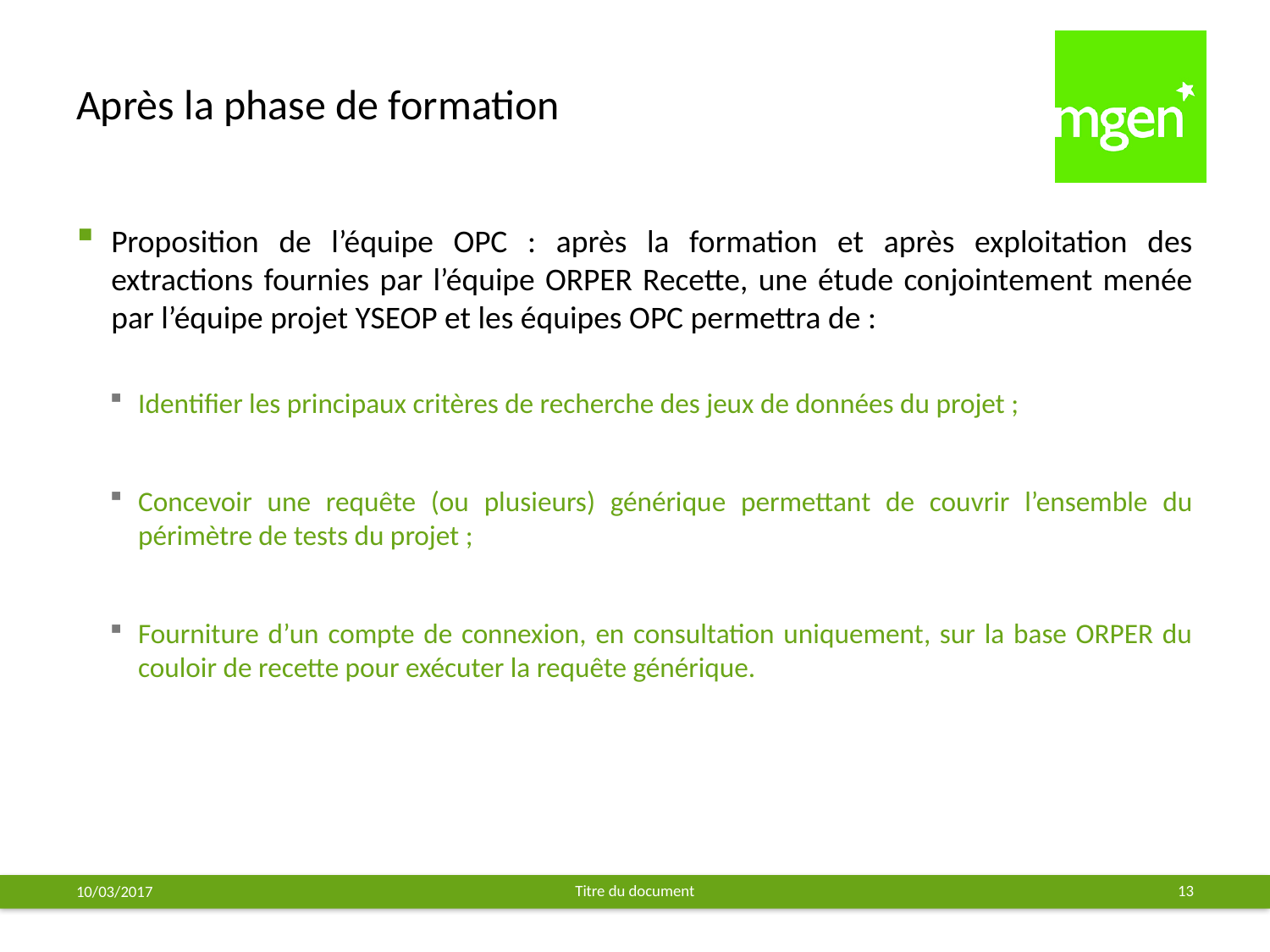

# Après la phase de formation
Proposition de l’équipe OPC : après la formation et après exploitation des extractions fournies par l’équipe ORPER Recette, une étude conjointement menée par l’équipe projet YSEOP et les équipes OPC permettra de :

Identifier les principaux critères de recherche des jeux de données du projet ;

Concevoir une requête (ou plusieurs) générique permettant de couvrir l’ensemble du périmètre de tests du projet ;

Fourniture d’un compte de connexion, en consultation uniquement, sur la base ORPER du couloir de recette pour exécuter la requête générique.
Titre du document
13
10/03/2017